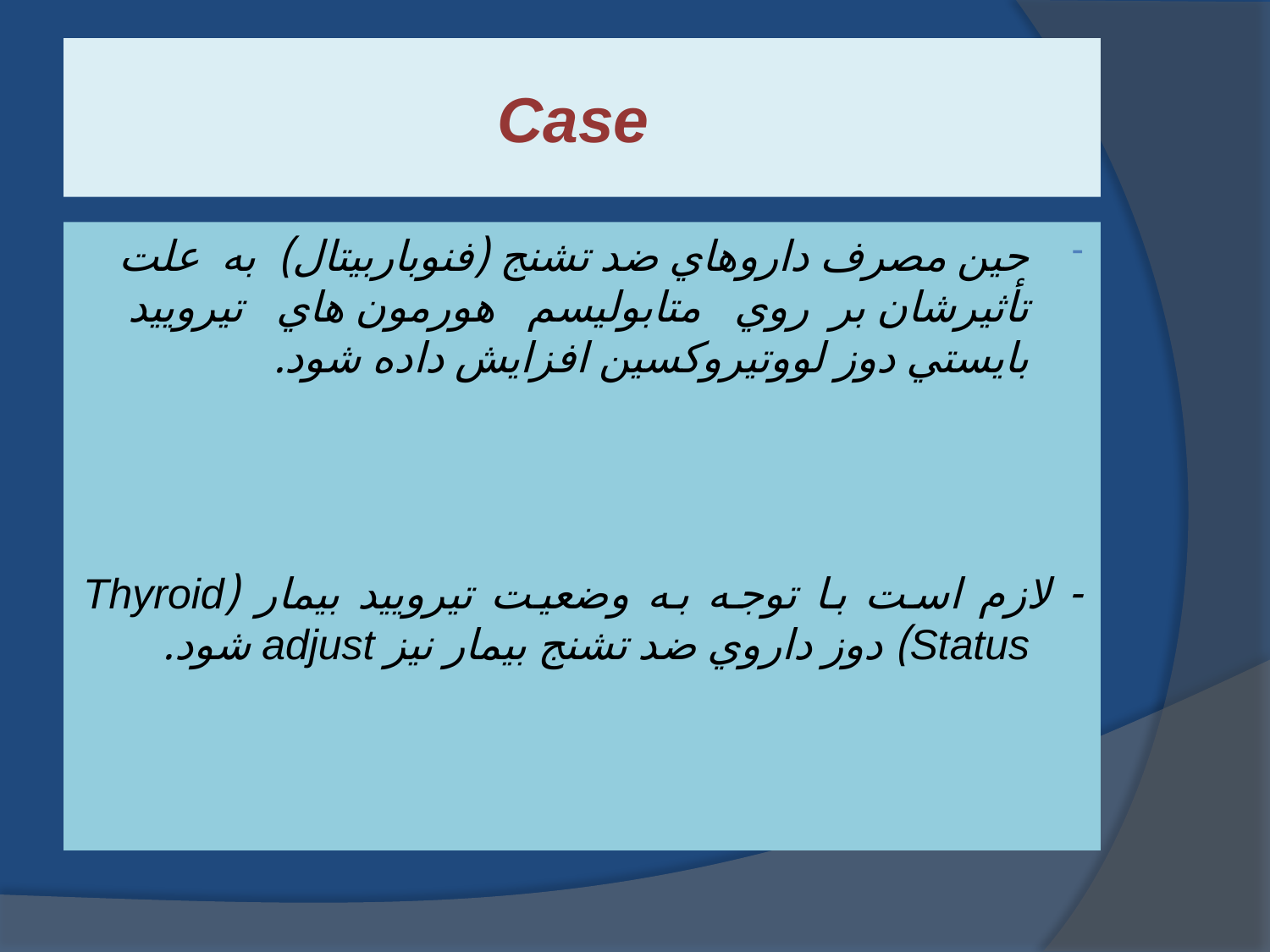

# Case
حين مصرف داروهاي ضد تشنج (فنوباربيتال)  به  علت تأثيرشان بر  روي   متابوليسم   هورمون هاي   تيروييد بايستي دوز لووتيروكسين افزايش داده شود.

- لازم است با توجه به وضعيت تيروييد بيمار (Thyroid Status) دوز داروي ضد تشنج بيمار نيز adjust شود.